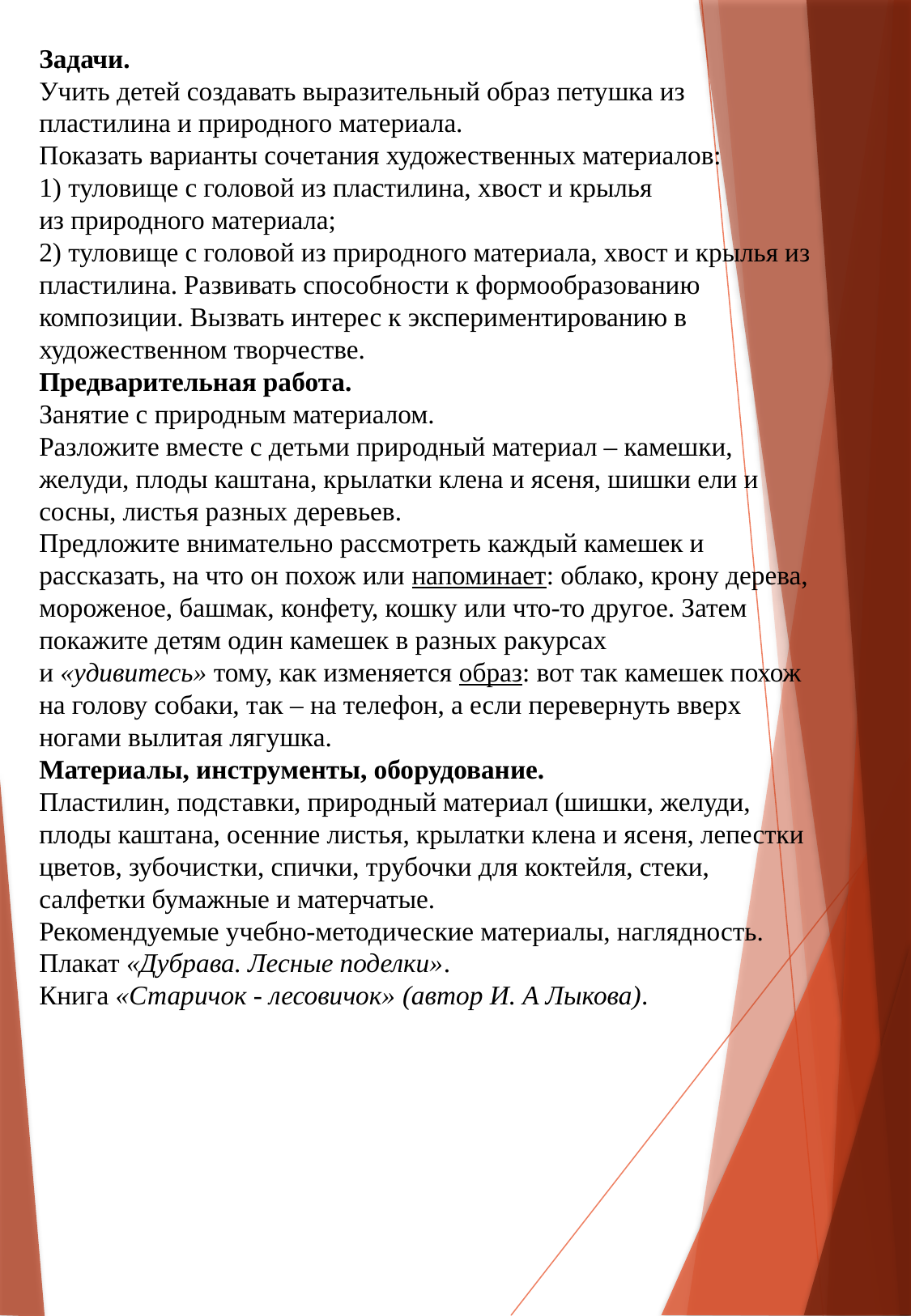

# Задачи. Учить детей создавать выразительный образ петушка из пластилина и природного материала. Показать варианты сочетания художественных материалов: 1) туловище с головой из пластилина, хвост и крылья из природного материала; 2) туловище с головой из природного материала, хвост и крылья из пластилина. Развивать способности к формообразованию композиции. Вызвать интерес к экспериментированию в художественном творчестве. Предварительная работа. Занятие с природным материалом. Разложите вместе с детьми природный материал – камешки, желуди, плоды каштана, крылатки клена и ясеня, шишки ели и сосны, листья разных деревьев. Предложите внимательно рассмотреть каждый камешек и рассказать, на что он похож или напоминает: облако, крону дерева, мороженое, башмак, конфету, кошку или что-то другое. Затем покажите детям один камешек в разных ракурсах и «удивитесь» тому, как изменяется образ: вот так камешек похож на голову собаки, так – на телефон, а если перевернуть вверх ногами вылитая лягушка. Материалы, инструменты, оборудование. Пластилин, подставки, природный материал (шишки, желуди, плоды каштана, осенние листья, крылатки клена и ясеня, лепестки цветов, зубочистки, спички, трубочки для коктейля, стеки, салфетки бумажные и матерчатые. Рекомендуемые учебно-методические материалы, наглядность. Плакат «Дубрава. Лесные поделки». Книга «Старичок - лесовичок» (автор И. А Лыкова).